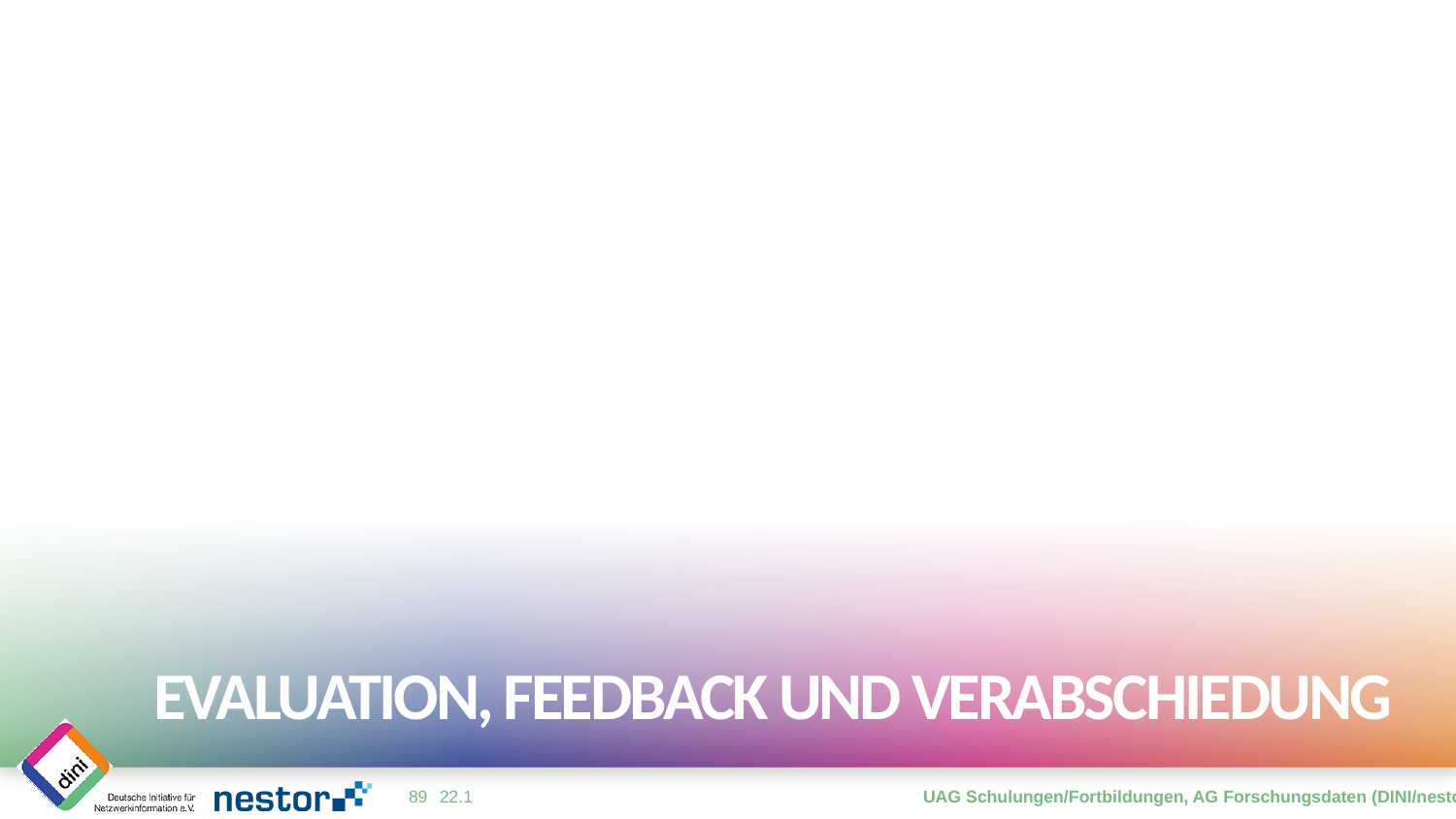

# Evaluation, Feedback und Verabschiedung
89
22.1